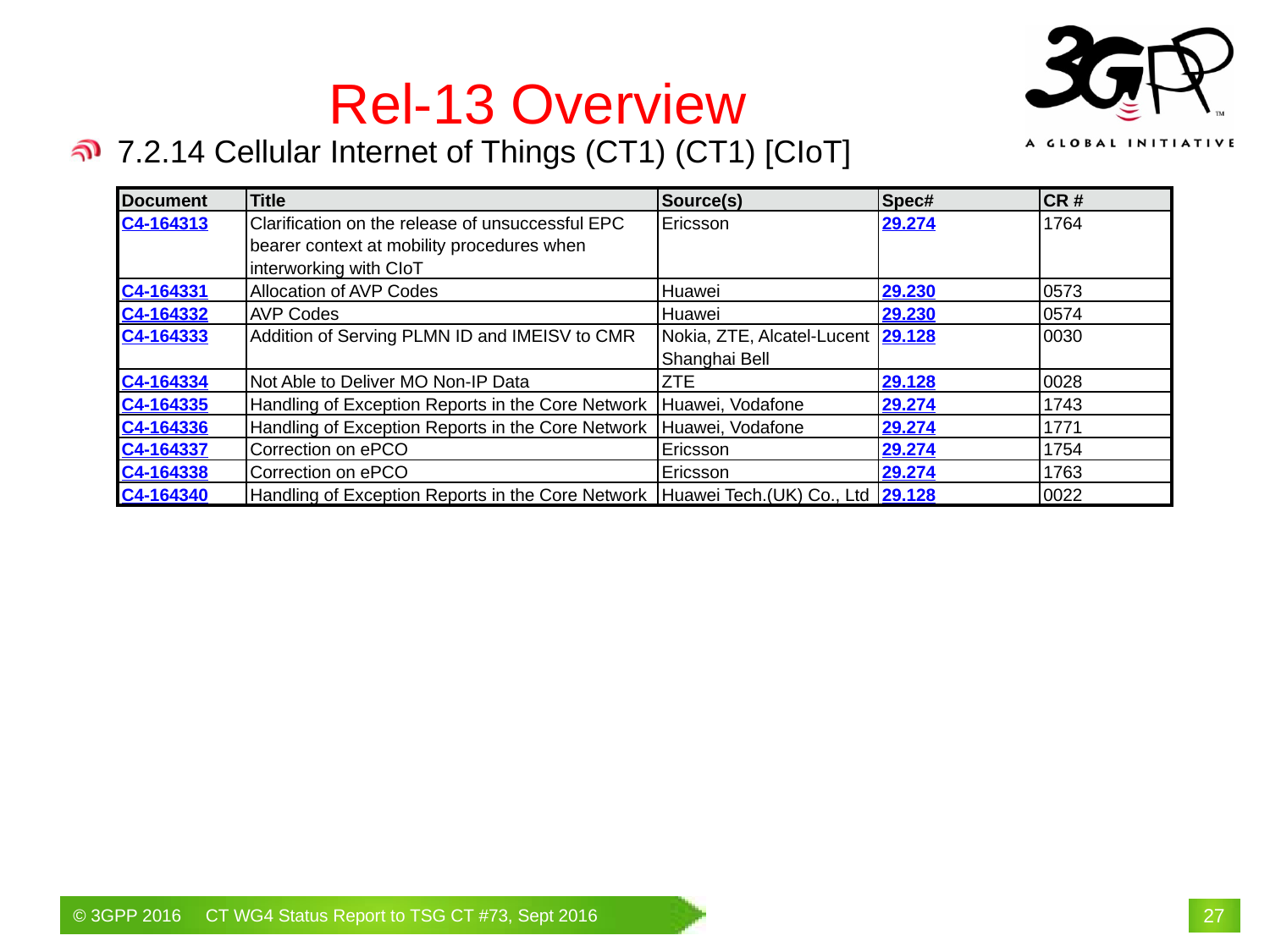

# Rel-13 Overview
7.2.14 Cellular Internet of Things (CT1) (CT1) [CIoT]

| Document | Title | Source(s) | Spec# | CR # |
| --- | --- | --- | --- | --- |
| C4-164313 | Clarification on the release of unsuccessful EPC bearer context at mobility procedures when interworking with CIoT | Ericsson | 29.274 | 1764 |
| C4-164331 | Allocation of AVP Codes | Huawei | 29.230 | 0573 |
| C4-164332 | AVP Codes | Huawei | 29.230 | 0574 |
| C4-164333 | Addition of Serving PLMN ID and IMEISV to CMR | Nokia, ZTE, Alcatel-Lucent Shanghai Bell | 29.128 | 0030 |
| C4-164334 | Not Able to Deliver MO Non-IP Data | ZTE | 29.128 | 0028 |
| C4-164335 | Handling of Exception Reports in the Core Network | Huawei, Vodafone | 29.274 | 1743 |
| C4-164336 | Handling of Exception Reports in the Core Network | Huawei, Vodafone | 29.274 | 1771 |
| C4-164337 | Correction on ePCO | Ericsson | 29.274 | 1754 |
| C4-164338 | Correction on ePCO | Ericsson | 29.274 | 1763 |
| C4-164340 | Handling of Exception Reports in the Core Network | Huawei Tech.(UK) Co., Ltd | 29.128 | 0022 |